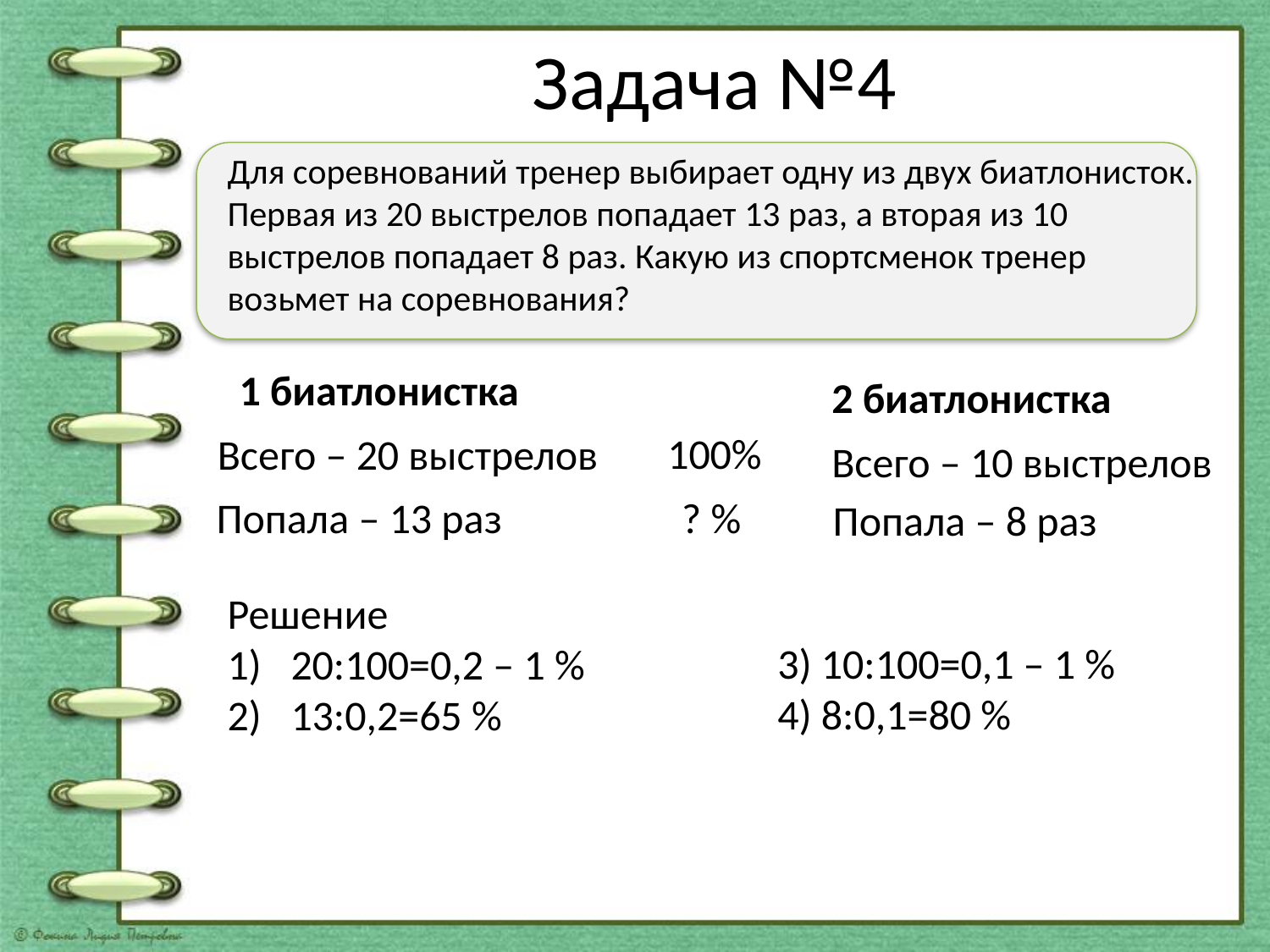

# Задача №4

Для соревнований тренер выбирает одну из двух биатлонисток. Первая из 20 выстрелов попадает 13 раз, а вторая из 10 выстрелов попадает 8 раз. Какую из спортсменок тренер возьмет на соревнования?
1 биатлонистка
2 биатлонистка
100%
Всего – 20 выстрелов
Всего – 10 выстрелов
? %
Попала – 13 раз
Попала – 8 раз
Решение
20:100=0,2 – 1 %
13:0,2=65 %
3) 10:100=0,1 – 1 %
4) 8:0,1=80 %